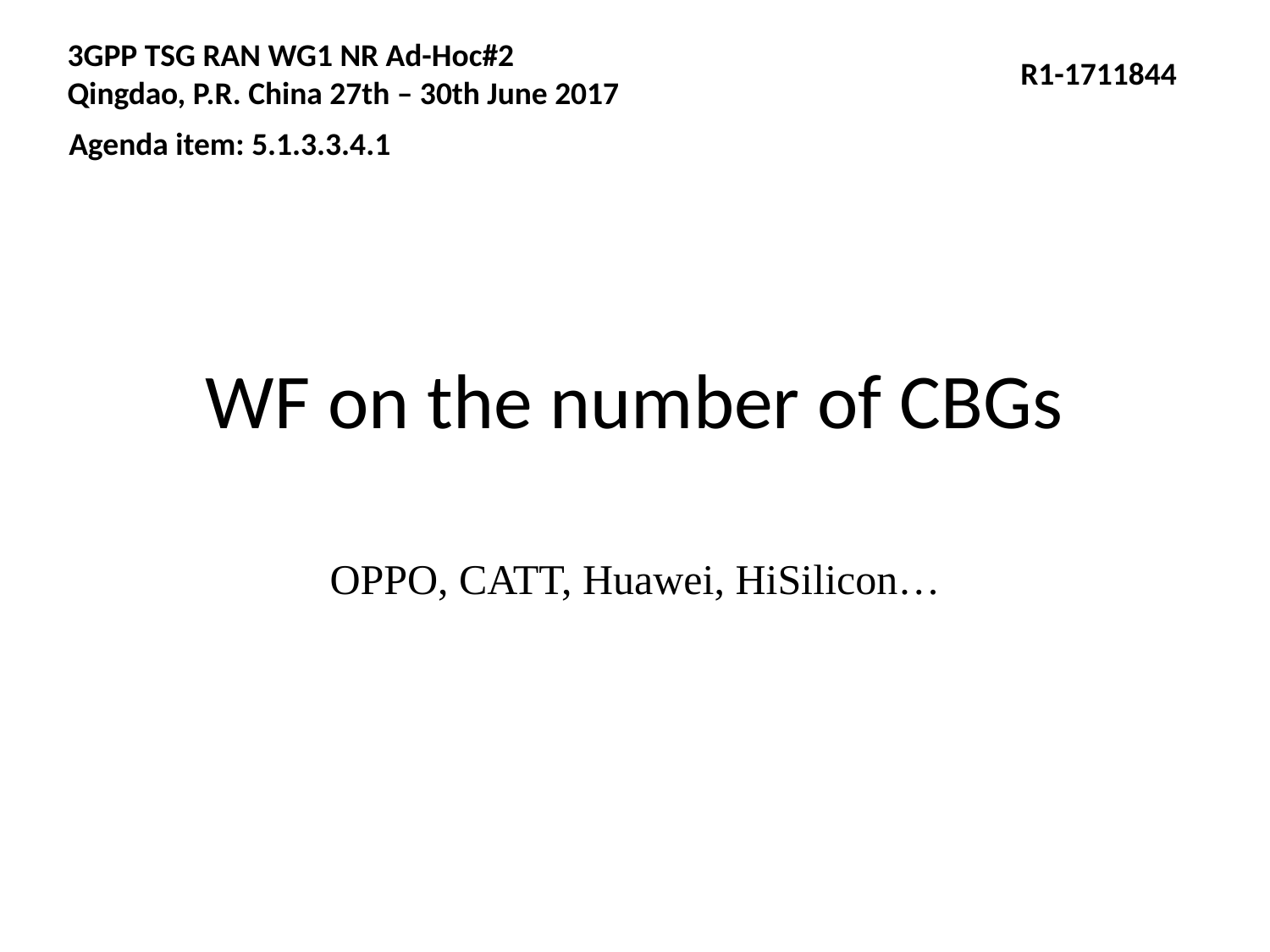

3GPP TSG RAN WG1 NR Ad-Hoc#2
Qingdao, P.R. China 27th – 30th June 2017
R1-1711844
Agenda item: 5.1.3.3.4.1
# WF on the number of CBGs
OPPO, CATT, Huawei, HiSilicon…